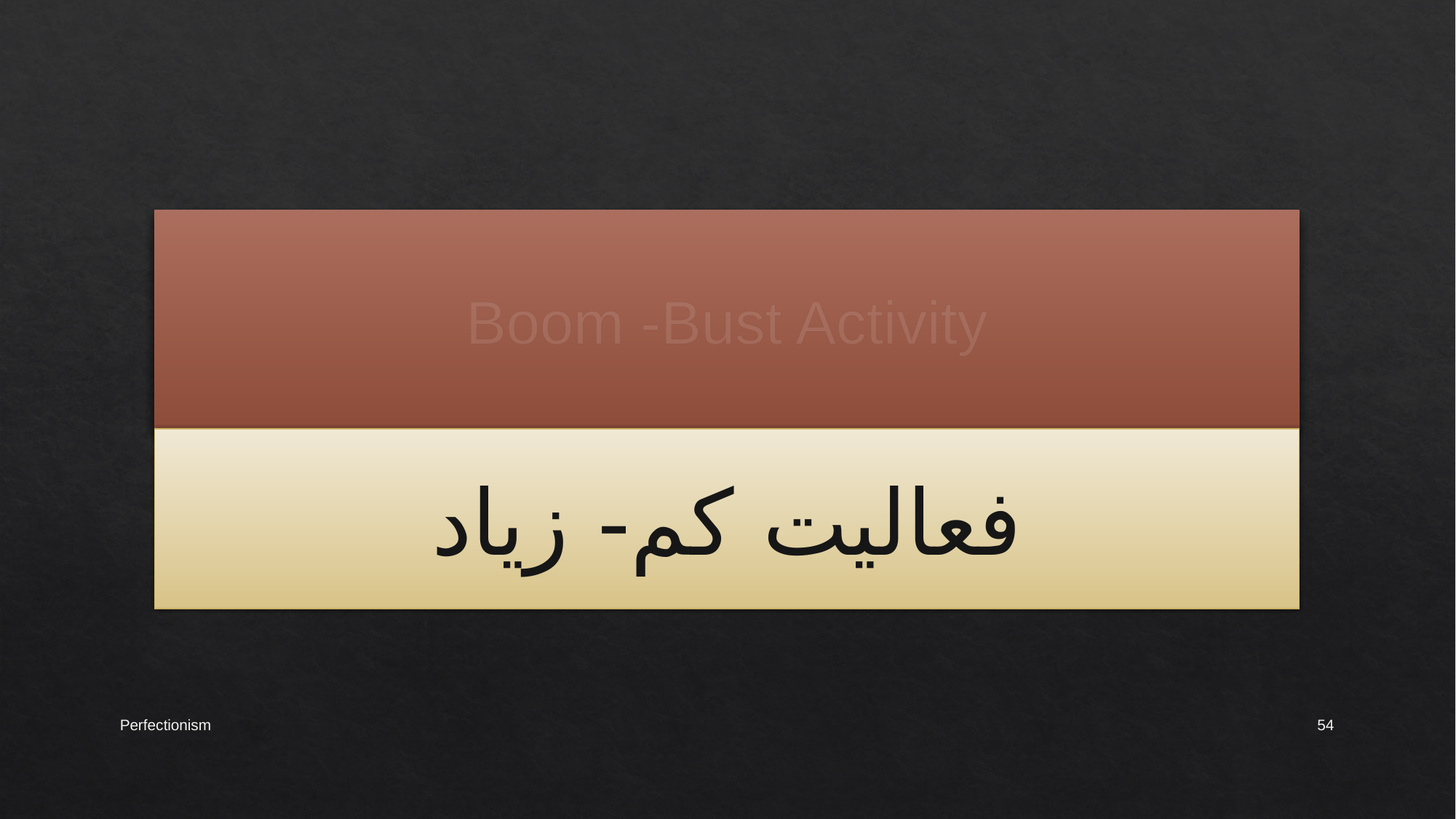

# Boom -Bust Activity
فعالیت کم- زیاد
Perfectionism
54